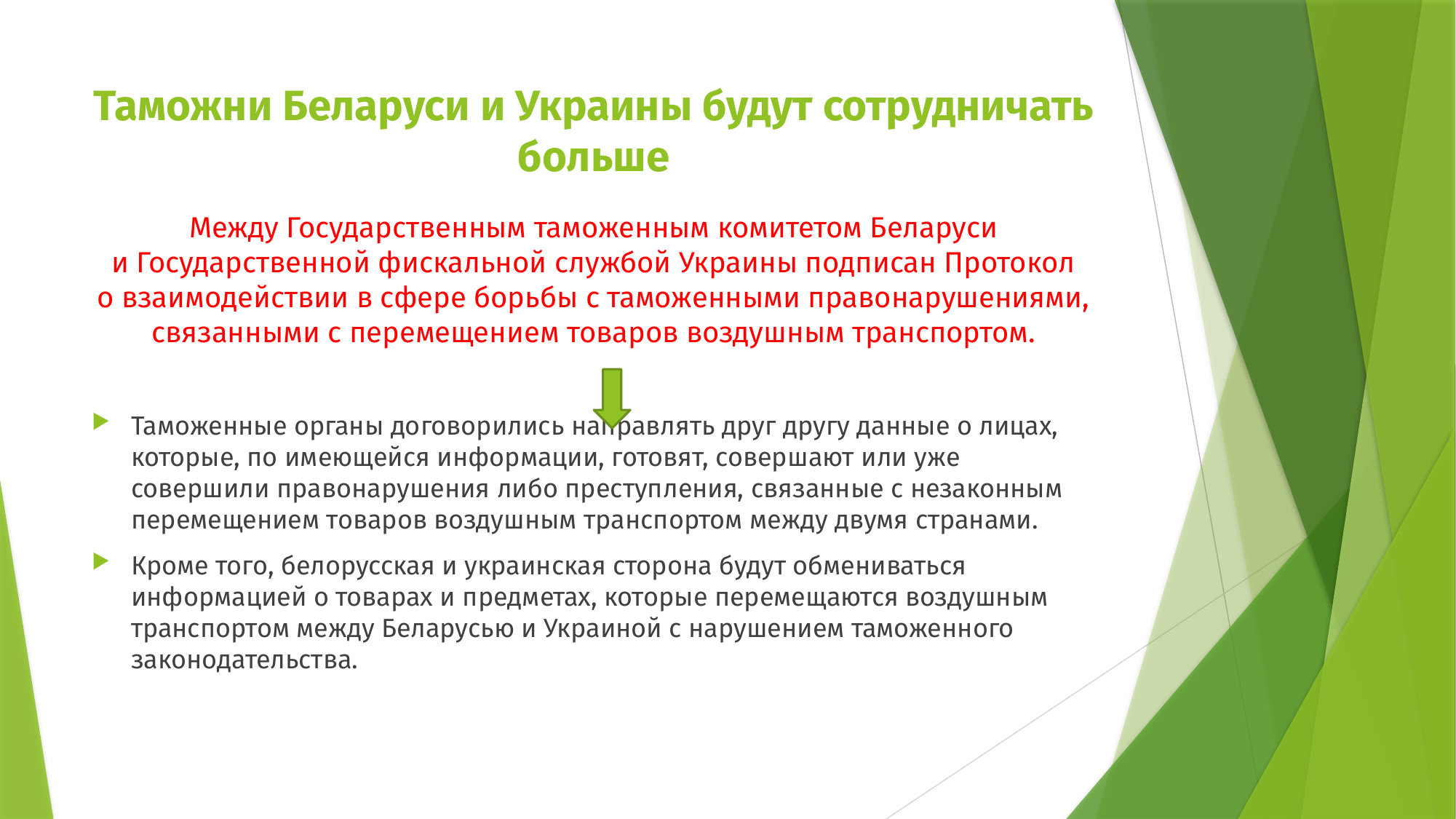

# Таможни Беларуси и Украины будут сотрудничать больше
Между Государственным таможенным комитетом Беларуси и Государственной фискальной службой Украины подписан Протокол о взаимодействии в сфере борьбы с таможенными правонарушениями, связанными с перемещением товаров воздушным транспортом.

Таможенные органы договорились направлять друг другу данные о лицах, которые, по имеющейся информации, готовят, совершают или уже совершили правонарушения либо преступления, связанные с незаконным перемещением товаров воздушным транспортом между двумя странами.
Кроме того, белорусская и украинская сторона будут обмениваться информацией о товарах и предметах, которые перемещаются воздушным транспортом между Беларусью и Украиной с нарушением таможенного законодательства.